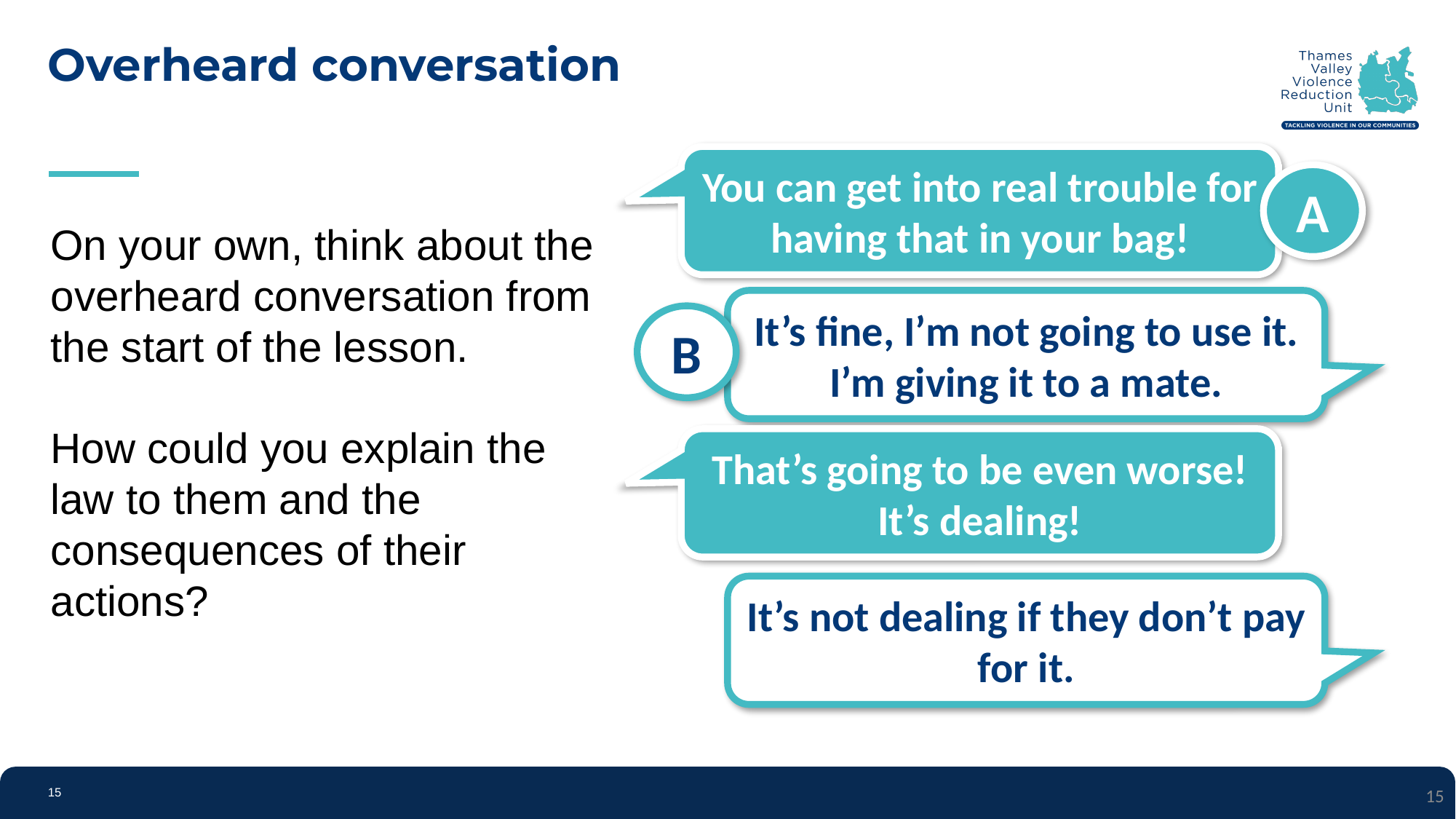

# Overheard conversation
You can get into real trouble for having that in your bag!
A
On your own, think about the overheard conversation from the start of the lesson.

How could you explain the law to them and the consequences of their actions?
It’s fine, I’m not going to use it.
I’m giving it to a mate.
B
That’s going to be even worse!
It’s dealing!
It’s not dealing if they don’t pay for it.
15
15